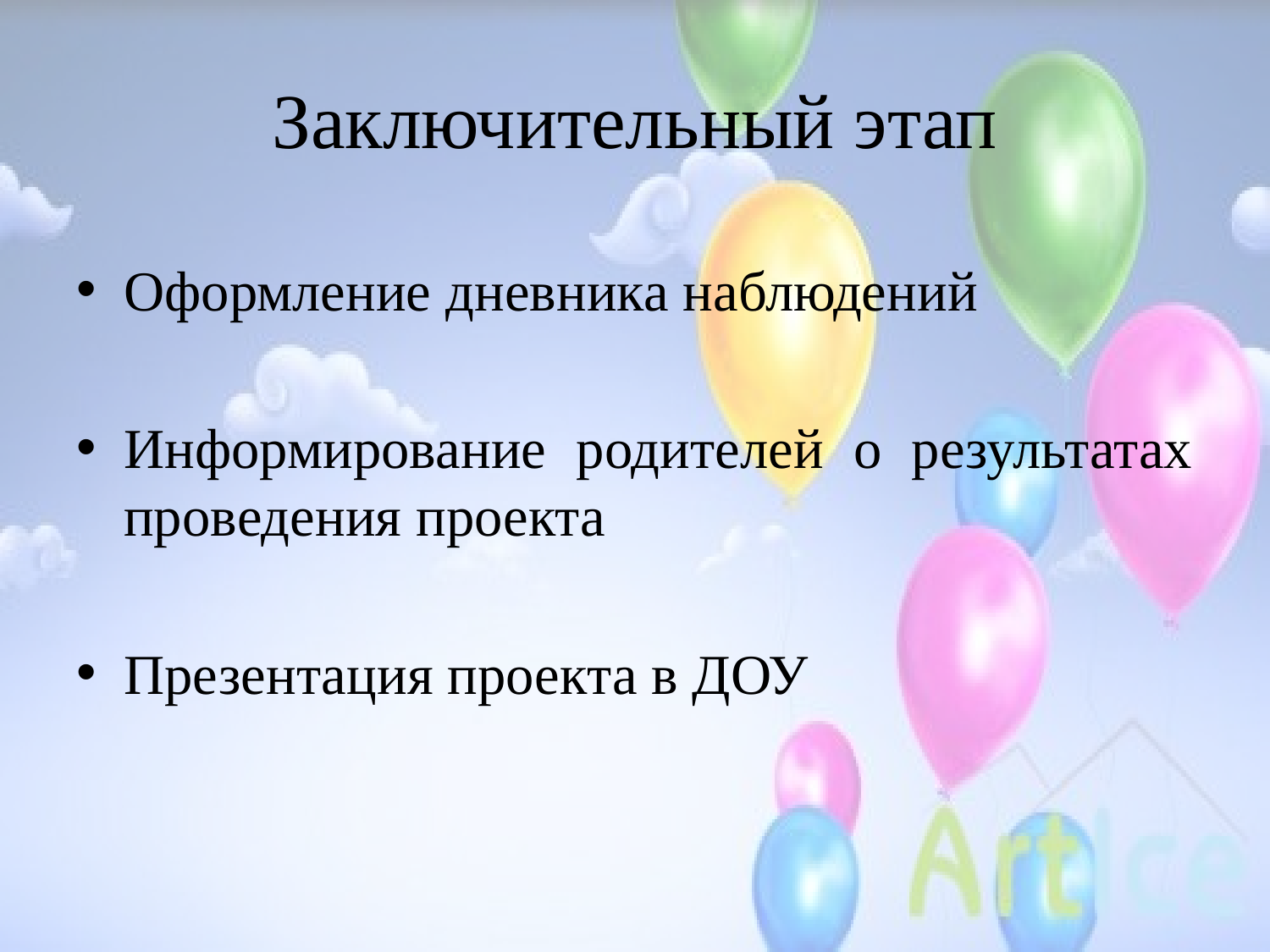

# Заключительный этап
Оформление дневника наблюдений

Информирование родителей о результатах проведения проекта

Презентация проекта в ДОУ